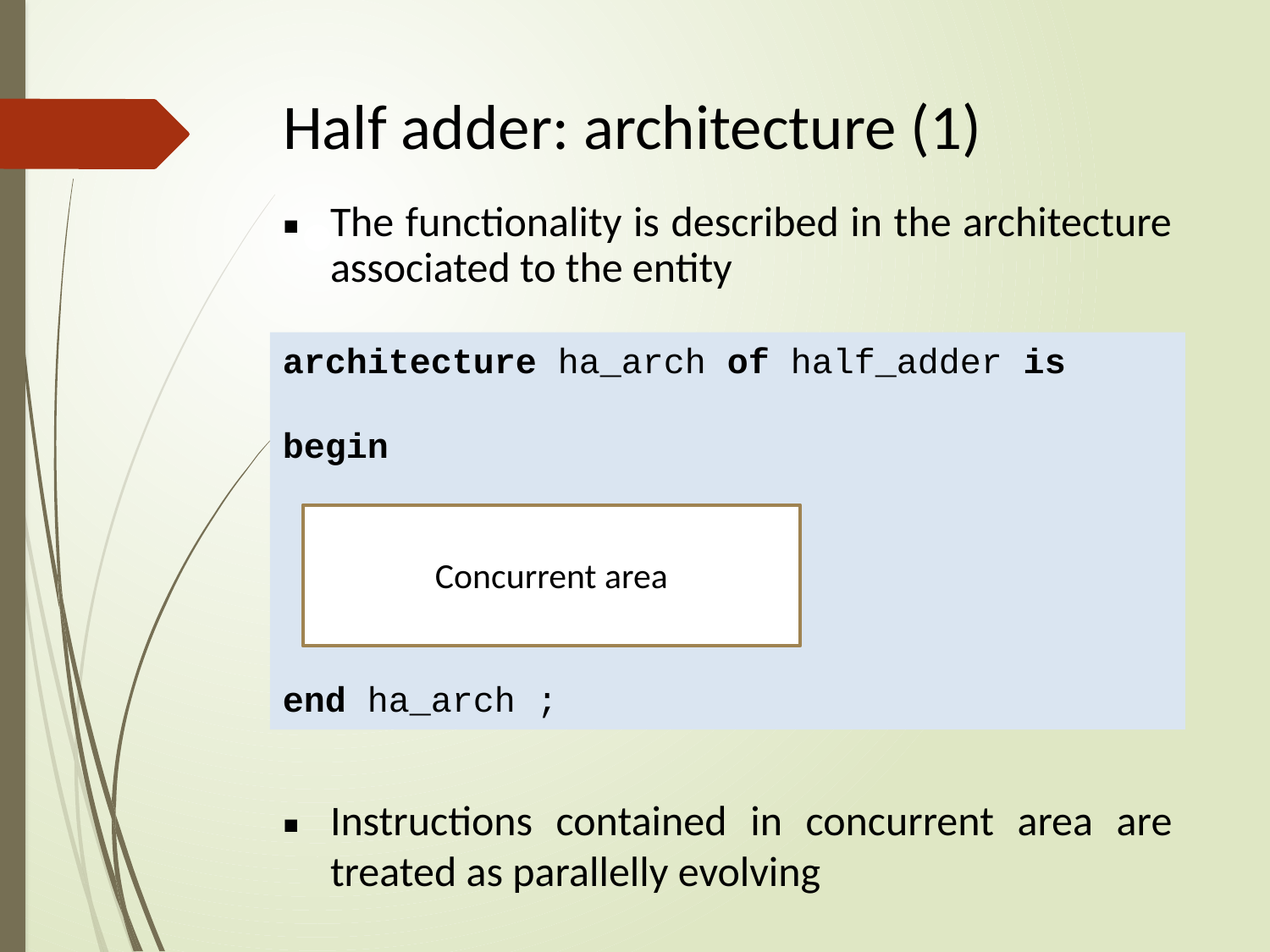

# Half adder: architecture (1)
The functionality is described in the architecture associated to the entity

architecture ha_arch of half_adder is

begin

end ha_arch ;

Concurrent area

Instructions contained in concurrent area are treated as parallelly evolving